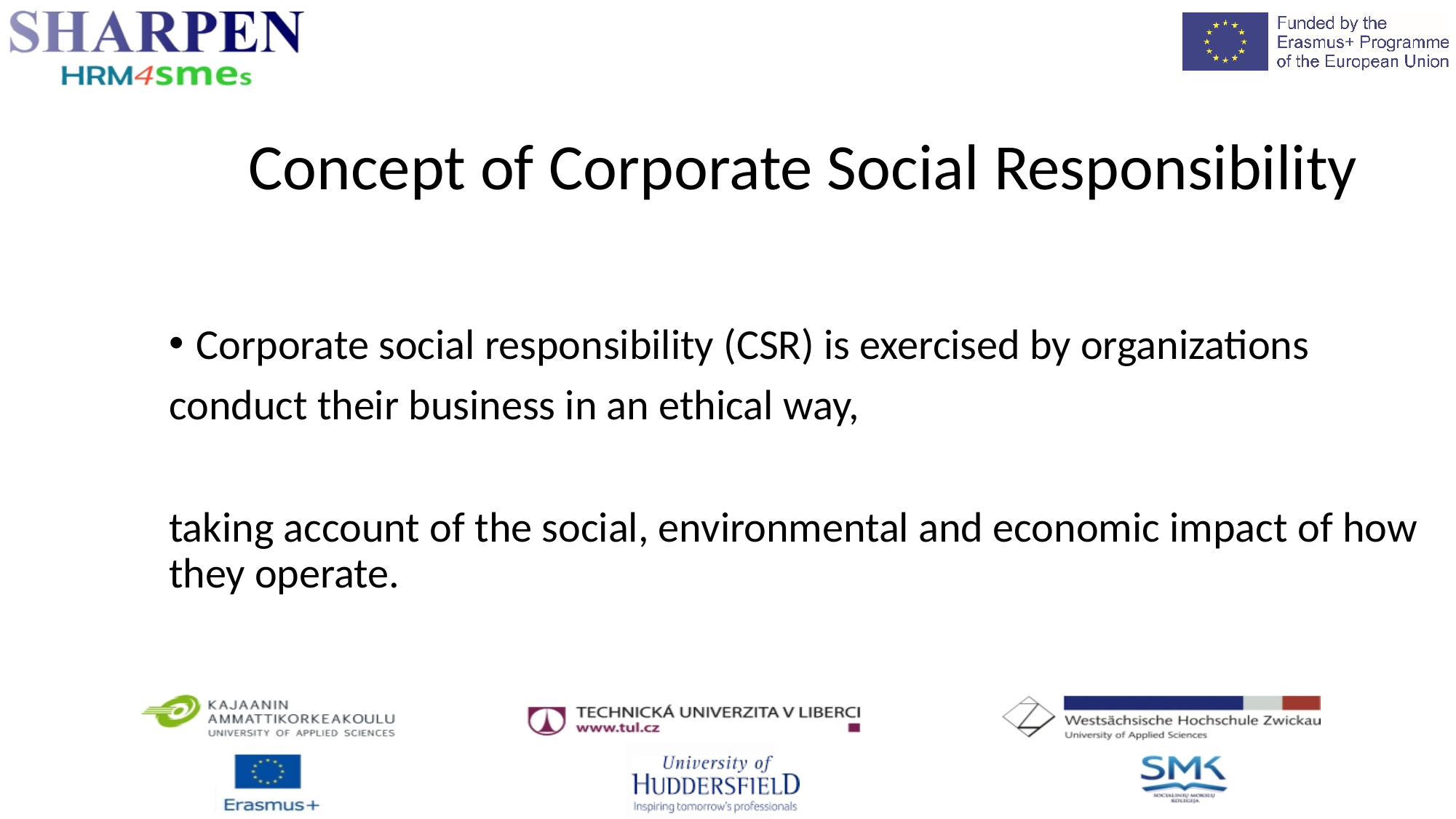

# Concept of Corporate Social Responsibility
Corporate social responsibility (CSR) is exercised by organizations
conduct their business in an ethical way,

taking account of the social, environmental and economic impact of how they operate.